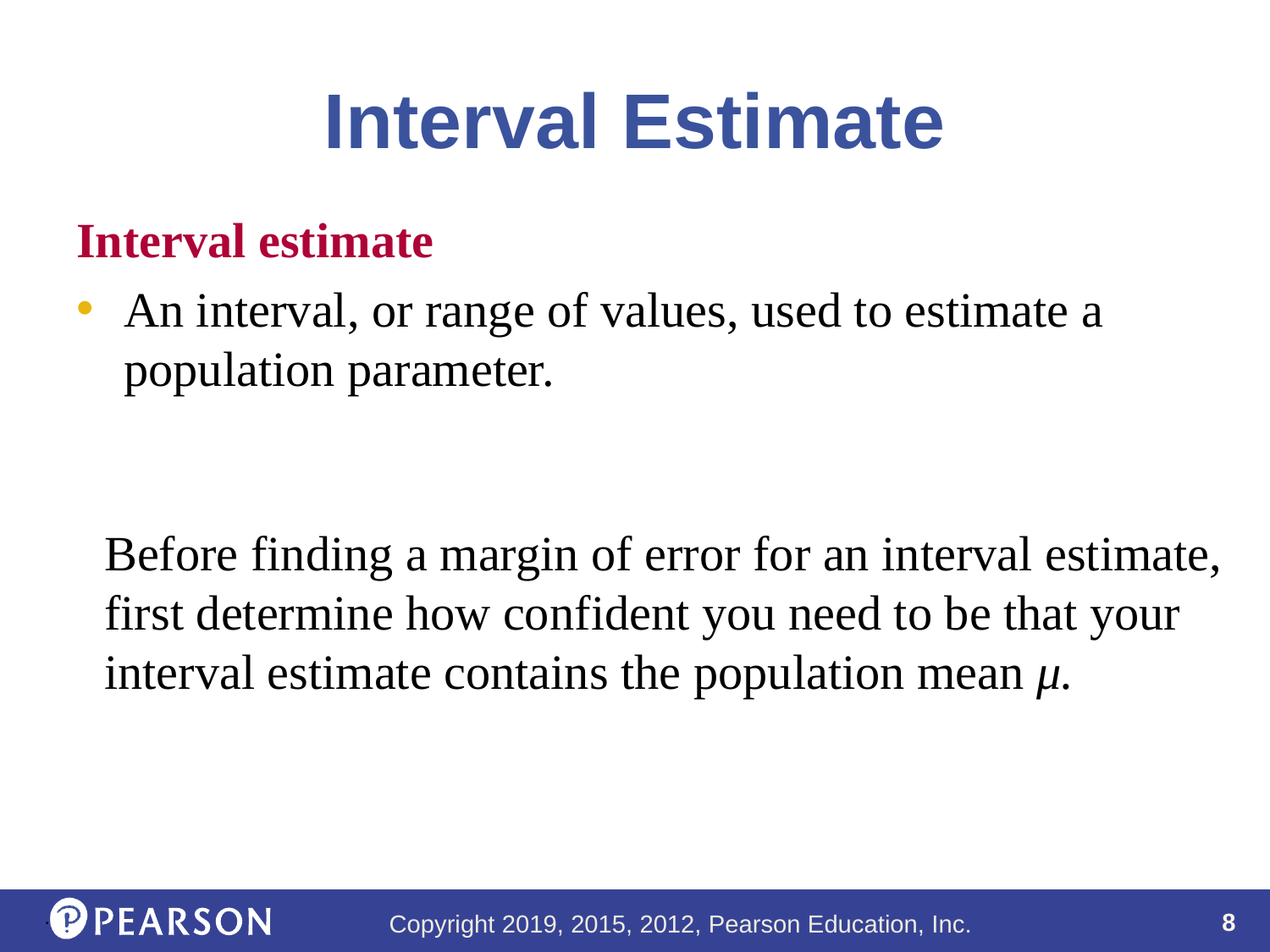

# Interval Estimate

Interval estimate
An interval, or range of values, used to estimate a population parameter.

Before finding a margin of error for an interval estimate, first determine how confident you need to be that your interval estimate contains the population mean μ.
.